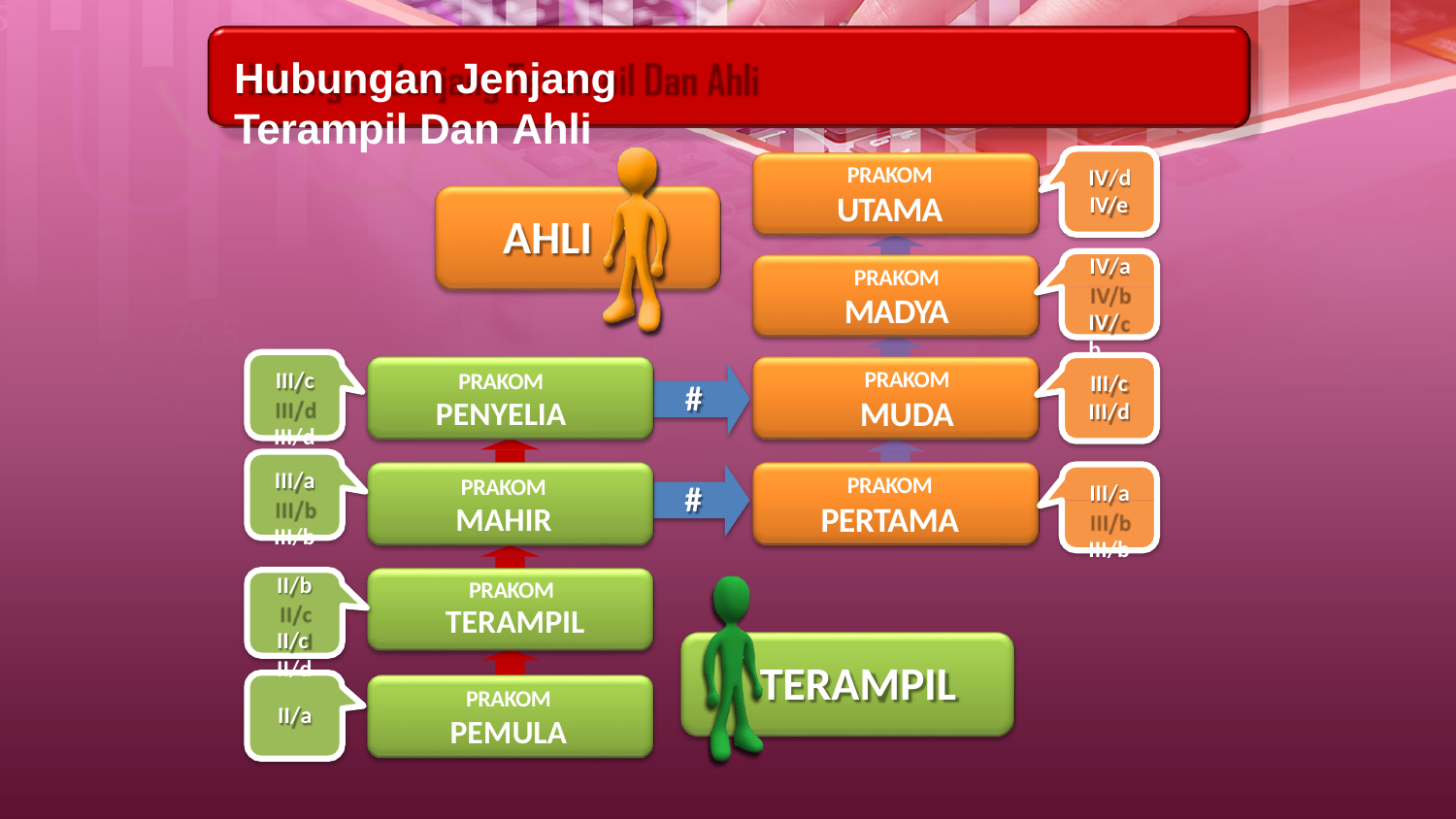

Hubungan Jenjang Terampil Dan Ahli

PRAKOM
UTAMA
IV/d
IV/e

AHLI

IV/a  IV/b  IV/c

PRAKOM
MADYA

PRAKOM
MUDA
III/c  III/d
PRAKOM
PENYELIA

III/c
III/d
#

III/a  III/b

PRAKOM
PERTAMA
PRAKOM
MAHIR

#
III/a  III/b

II/b  II/c  II/d

PRAKOM
TERAMPIL

TERAMPIL

PRAKOM
PEMULA

II/a